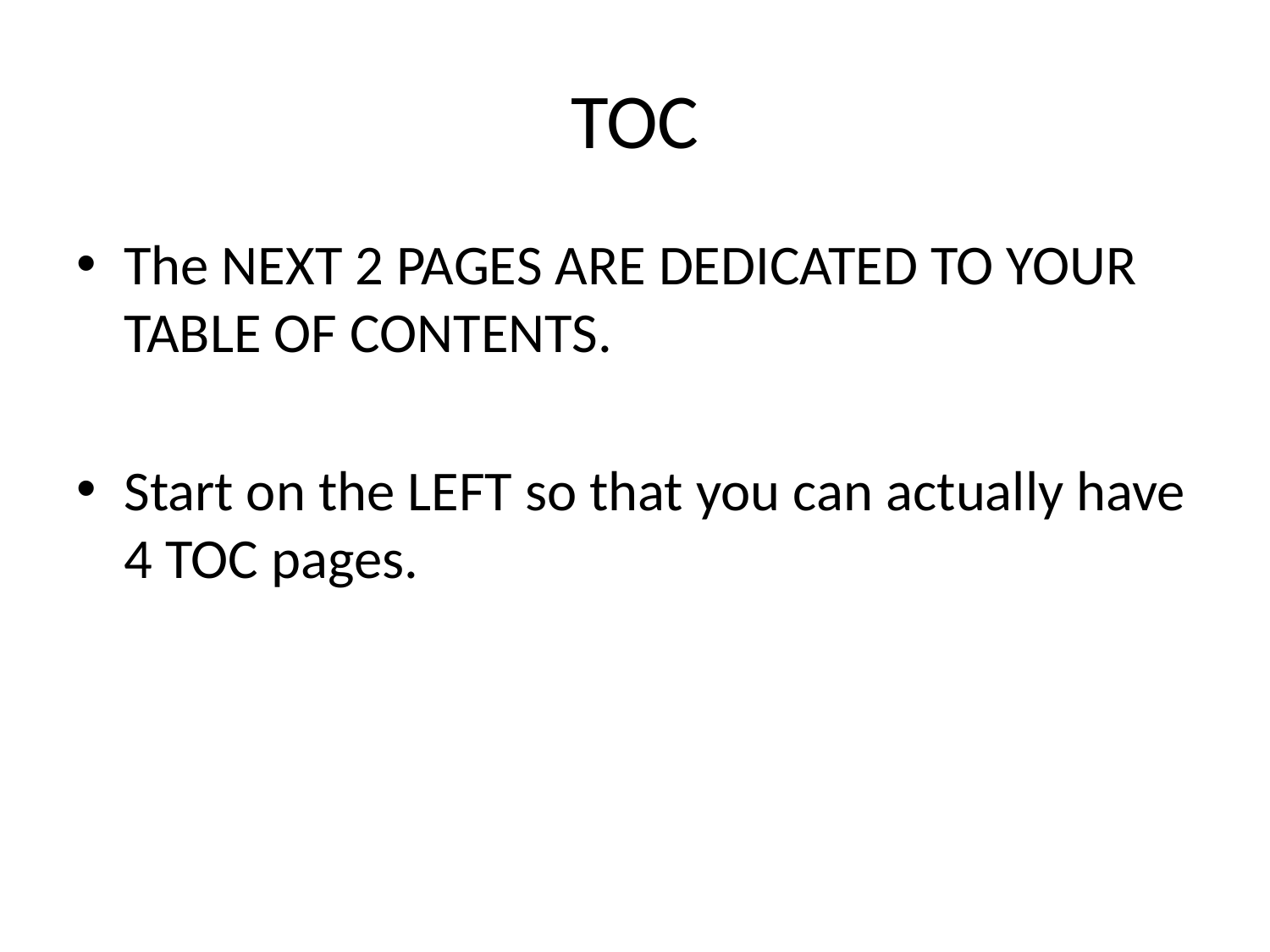

# TOC
The NEXT 2 PAGES ARE DEDICATED TO YOUR TABLE OF CONTENTS.

Start on the LEFT so that you can actually have 4 TOC pages.